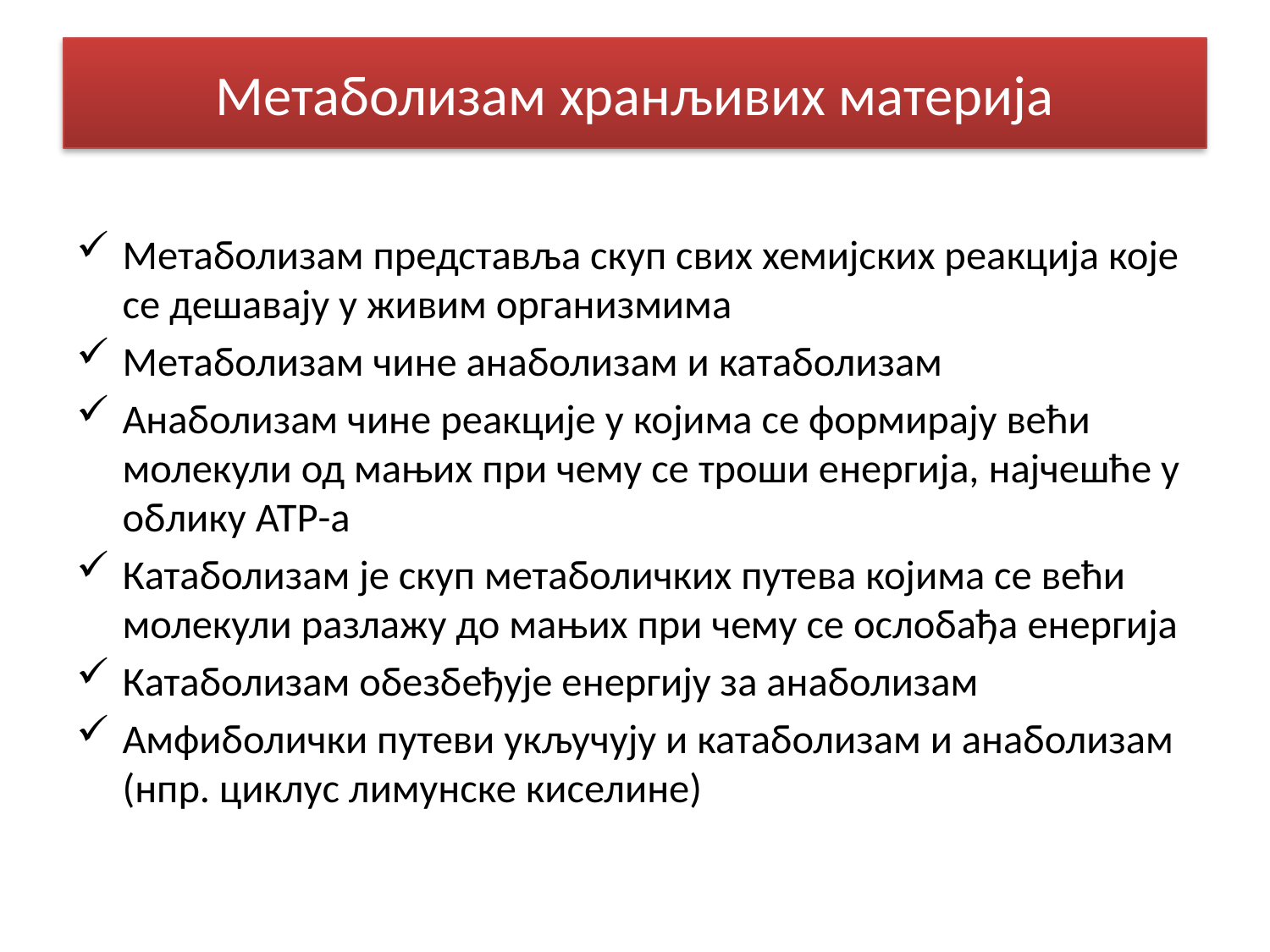

# Метаболизам хранљивих материја
Метаболизам представља скуп свих хемијских реакција које се дешавају у живим организмима
Метаболизам чине анаболизам и катаболизам
Анаболизам чине реакције у којима се формирају већи молекули од мањих при чему се троши енергија, најчешће у облику АТР-а
Катаболизам је скуп метаболичких путева којима се већи молекули разлажу до мањих при чему се ослобађа енергија
Катаболизам обезбеђује енергију за анаболизам
Амфиболички путеви укључују и катаболизам и анаболизам (нпр. циклус лимунске киселине)